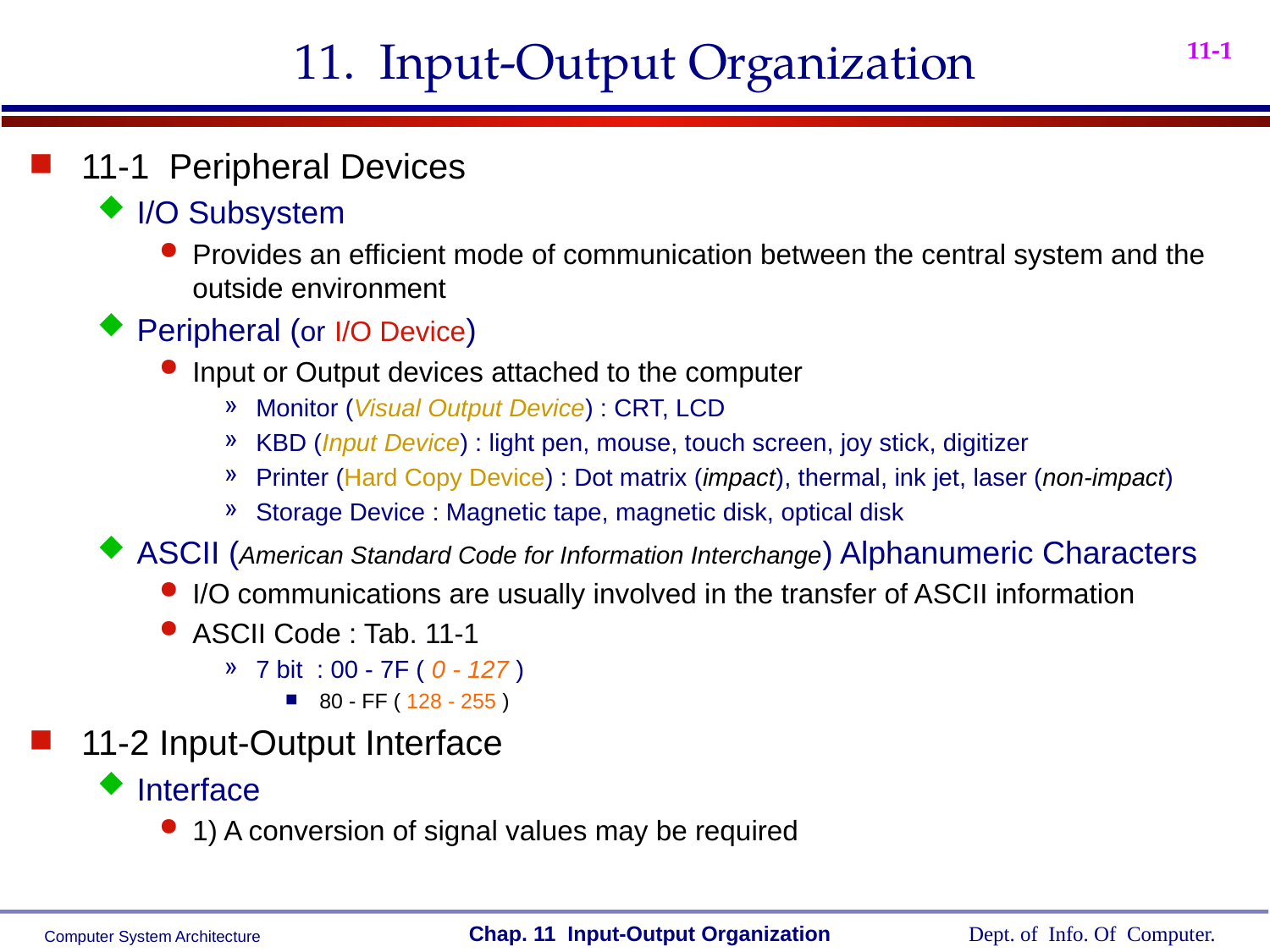

# 11.  Input-Output Organization
11-1  Peripheral Devices
I/O Subsystem
Provides an efficient mode of communication between the central system and the outside environment
Peripheral (or I/O Device)
Input or Output devices attached to the computer
Monitor (Visual Output Device) : CRT, LCD
KBD (Input Device) : light pen, mouse, touch screen, joy stick, digitizer
Printer (Hard Copy Device) : Dot matrix (impact), thermal, ink jet, laser (non-impact)
Storage Device : Magnetic tape, magnetic disk, optical disk
ASCII (American Standard Code for Information Interchange) Alphanumeric Characters
I/O communications are usually involved in the transfer of ASCII information
ASCII Code : Tab. 11-1
7 bit  : 00 - 7F ( 0 - 127 )
80 - FF ( 128 - 255 )
11-2 Input-Output Interface
Interface
1) A conversion of signal values may be required